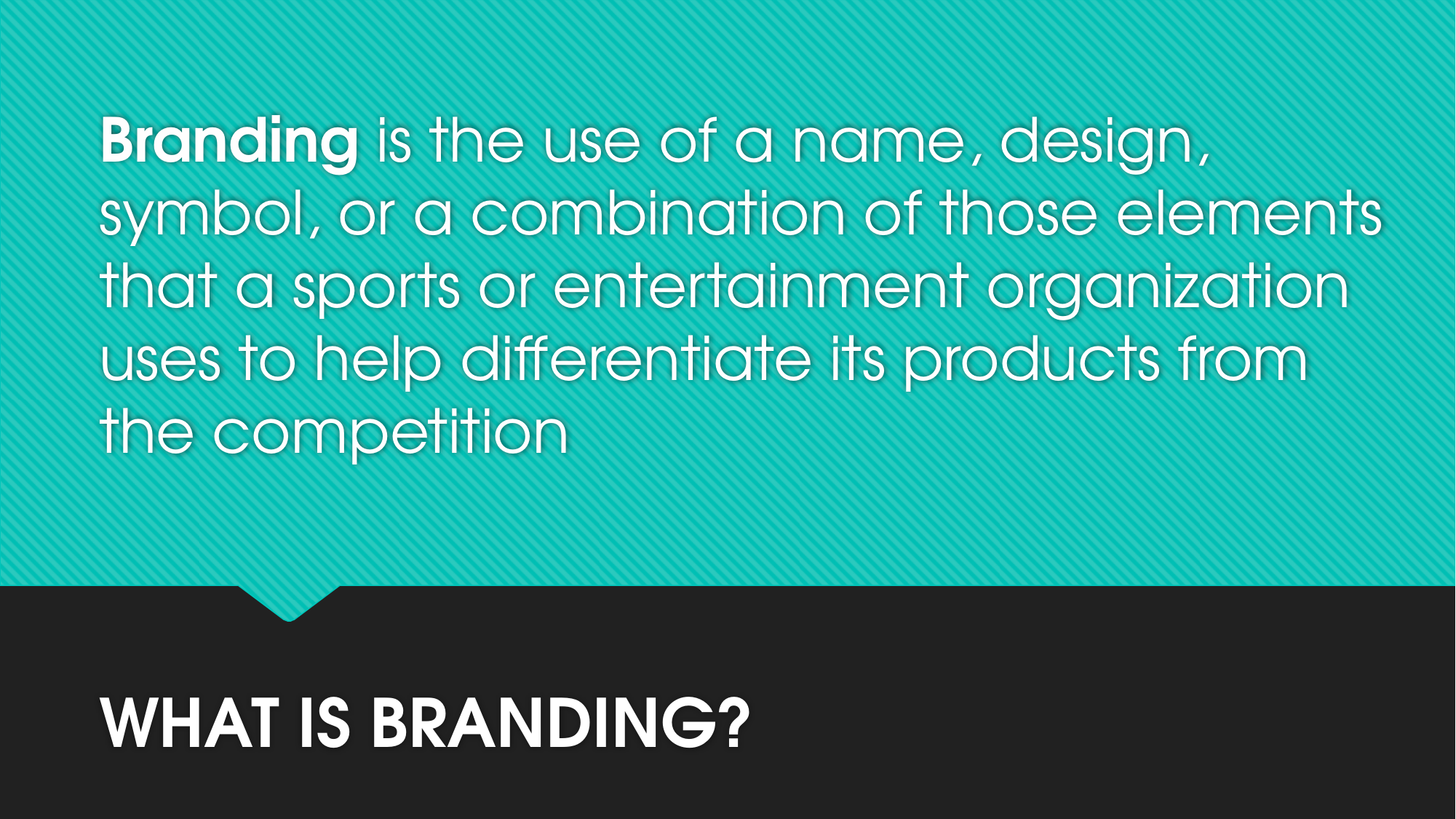

# Branding is the use of a name, design, symbol, or a combination of those elements that a sports or entertainment organization uses to help differentiate its products from the competition
WHAT IS BRANDING?